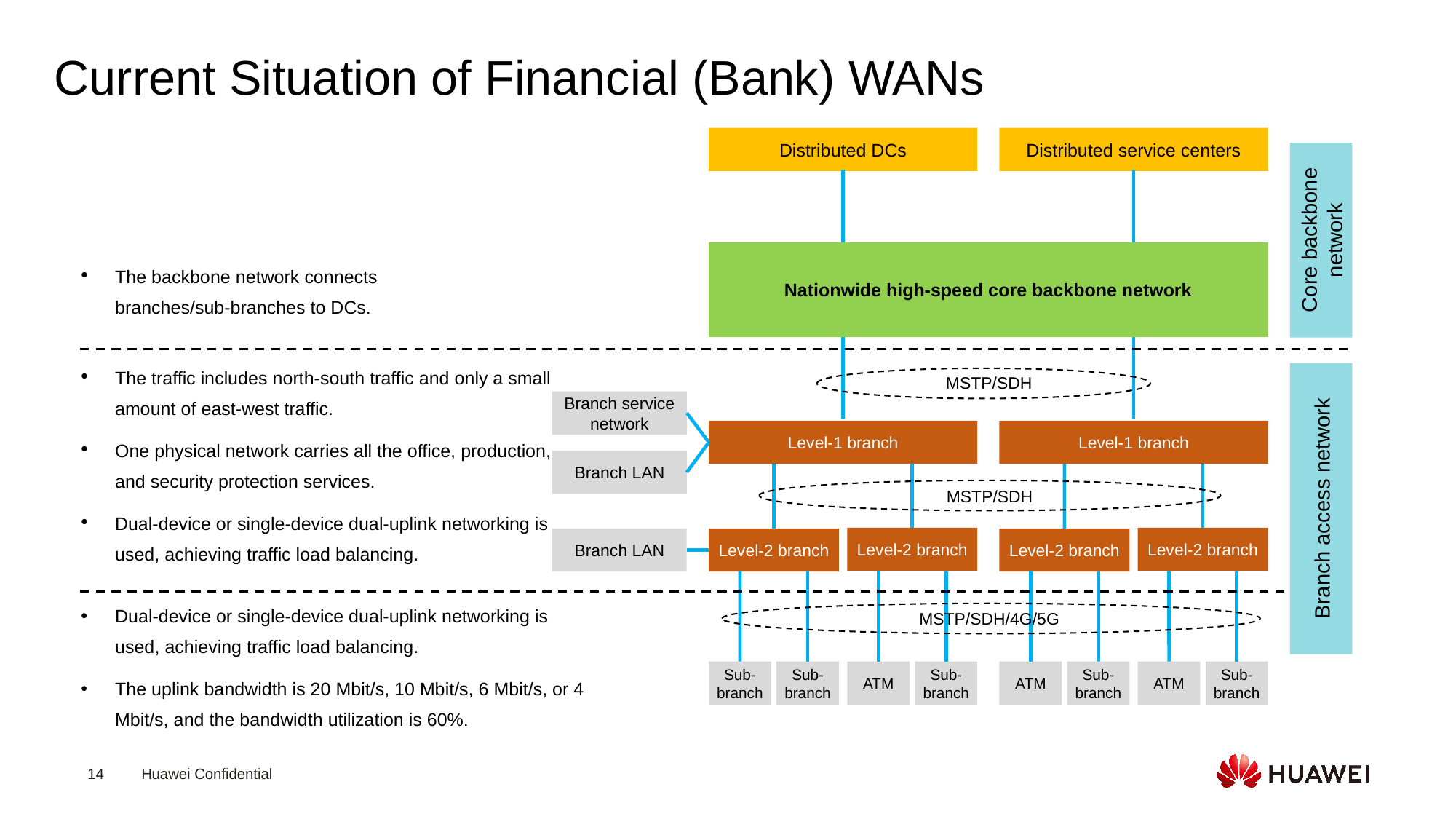

# Current Situation of Financial (Bank) WANs
Distributed DCs
Distributed service centers
Nationwide high-speed core backbone network
MSTP/SDH

Branch service network
Level-1 branch
Level-1 branch
Branch LAN
MSTP/SDH

Level-2 branch
Level-2 branch
Branch LAN
Level-2 branch
Level-2 branch
MSTP/SDH/4G/5G

Sub-branch
Sub-branch
ATM
Sub-branch
ATM
Sub-branch
ATM
Sub-branch
Core backbone network
The backbone network connects branches/sub-branches to DCs.
The traffic includes north-south traffic and only a small amount of east-west traffic.
One physical network carries all the office, production, and security protection services.
Dual-device or single-device dual-uplink networking is used, achieving traffic load balancing.

Branch access network
Dual-device or single-device dual-uplink networking is used, achieving traffic load balancing.
The uplink bandwidth is 20 Mbit/s, 10 Mbit/s, 6 Mbit/s, or 4 Mbit/s, and the bandwidth utilization is 60%.